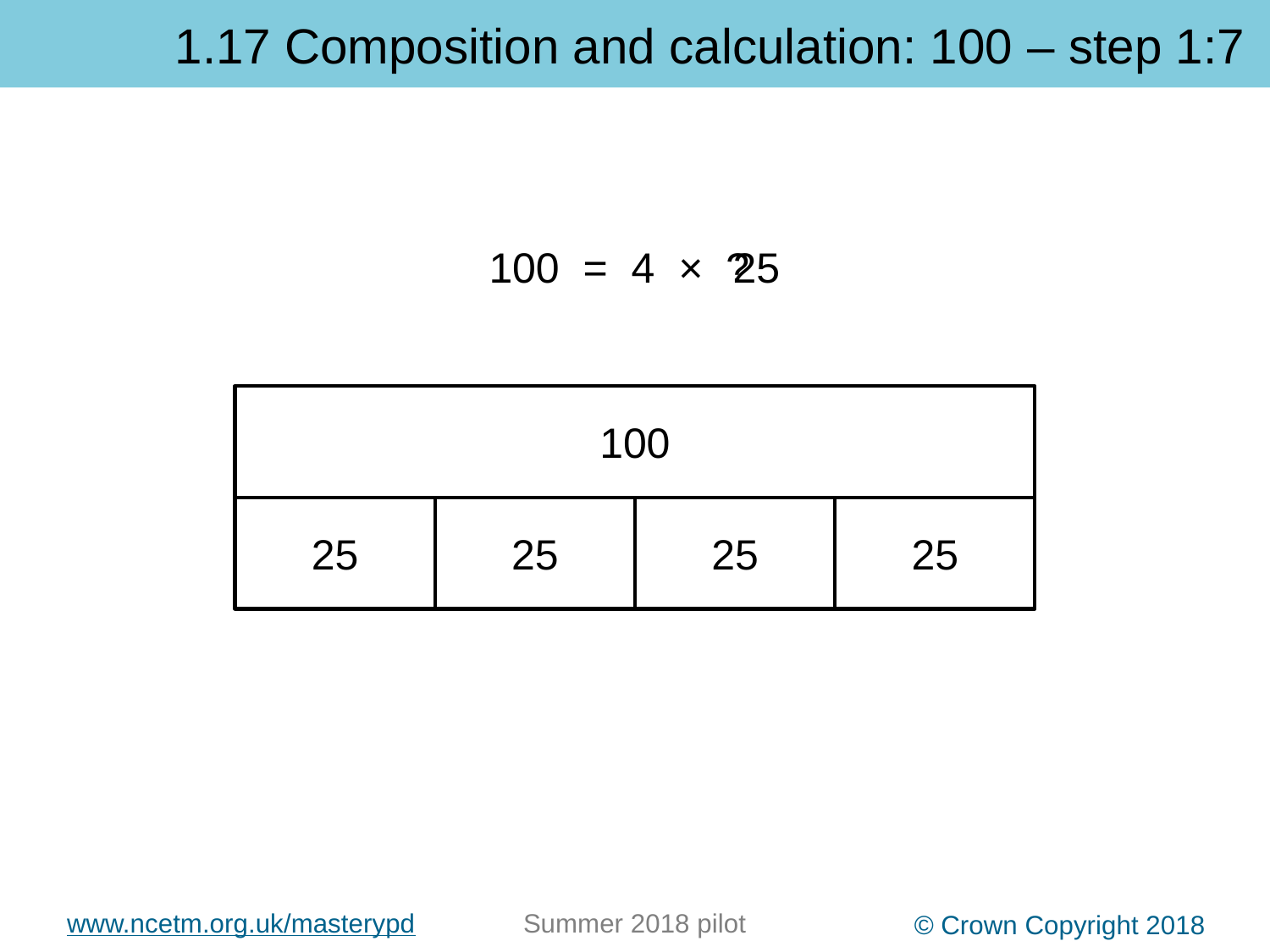

1.17 Composition and calculation: 100 – step 1:7
100  =  4  ×
?
25

100

25
25
25
25